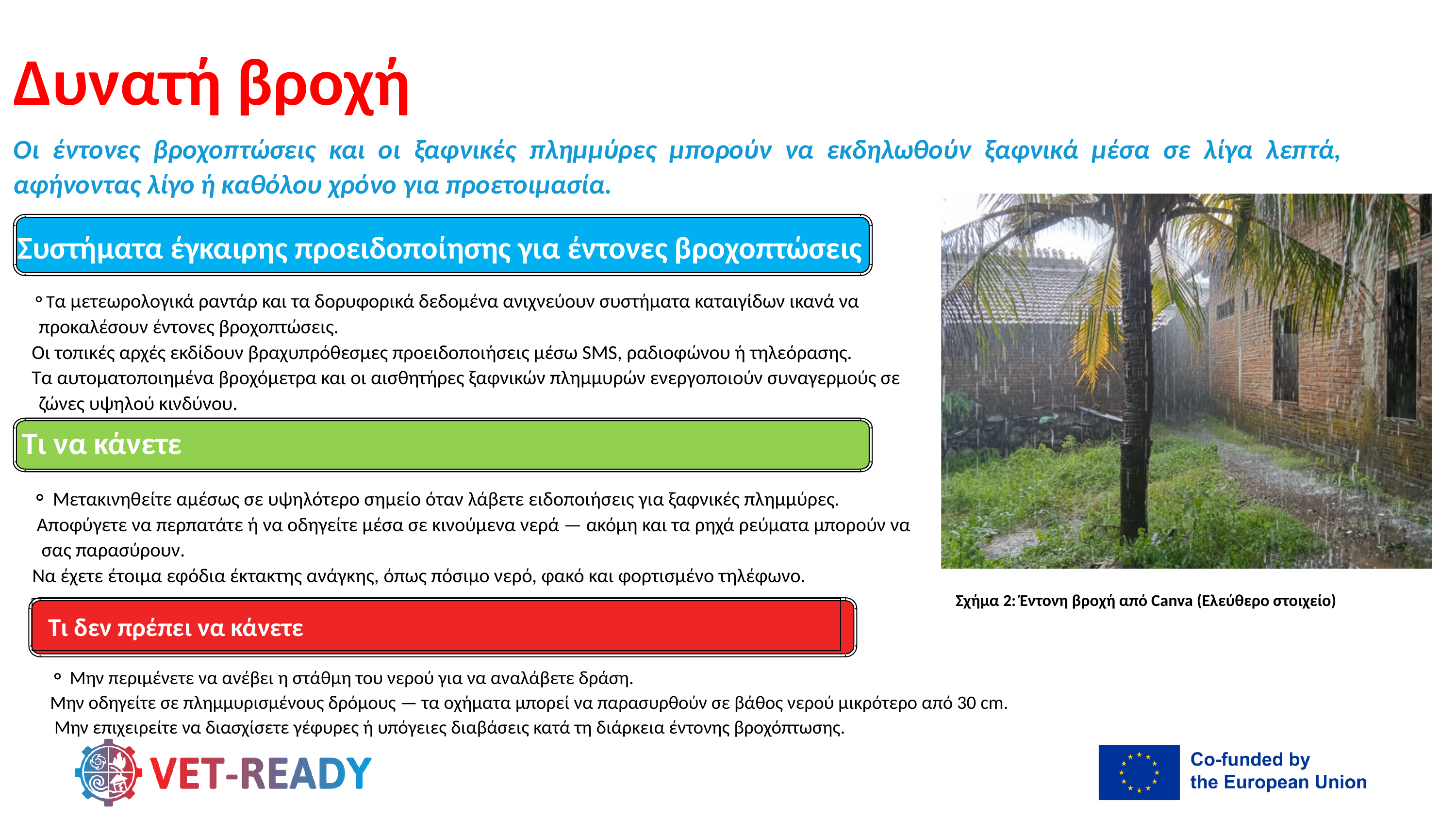

Δυνατή βροχή

Οι έντονες βροχοπτώσεις και οι ξαφνικές πλημμύρες μπορούν να εκδηλωθούν ξαφνικά μέσα σε λίγα λεπτά, αφήνοντας λίγο ή καθόλου χρόνο για προετοιμασία.

Συστήματα έγκαιρης προειδοποίησης για έντονες βροχοπτώσεις
Τα μετεωρολογικά ραντάρ και τα δορυφορικά δεδομένα ανιχνεύουν συστήματα καταιγίδων ικανά να προκαλέσουν έντονες βροχοπτώσεις.
Οι τοπικές αρχές εκδίδουν βραχυπρόθεσμες προειδοποιήσεις μέσω SMS, ραδιοφώνου ή τηλεόρασης.
Τα αυτοματοποιημένα βροχόμετρα και οι αισθητήρες ξαφνικών πλημμυρών ενεργοποιούν συναγερμούς σε ζώνες υψηλού κινδύνου.

Τι να κάνετε
 Μετακινηθείτε αμέσως σε υψηλότερο σημείο όταν λάβετε ειδοποιήσεις για ξαφνικές πλημμύρες.
 Αποφύγετε να περπατάτε ή να οδηγείτε μέσα σε κινούμενα νερά — ακόμη και τα ρηχά ρεύματα μπορούν να σας παρασύρουν.
Να έχετε έτοιμα εφόδια έκτακτης ανάγκης, όπως πόσιμο νερό, φακό και φορτισμένο τηλέφωνο.
Σχήμα 2: Έντονη βροχή από Canva (Ελεύθερο στοιχείο)

Τι δεν πρέπει να κάνετε

 Μην περιμένετε να ανέβει η στάθμη του νερού για να αναλάβετε δράση.
Μην οδηγείτε σε πλημμυρισμένους δρόμους — τα οχήματα μπορεί να παρασυρθούν σε βάθος νερού μικρότερο από 30 cm.
 Μην επιχειρείτε να διασχίσετε γέφυρες ή υπόγειες διαβάσεις κατά τη διάρκεια έντονης βροχόπτωσης.